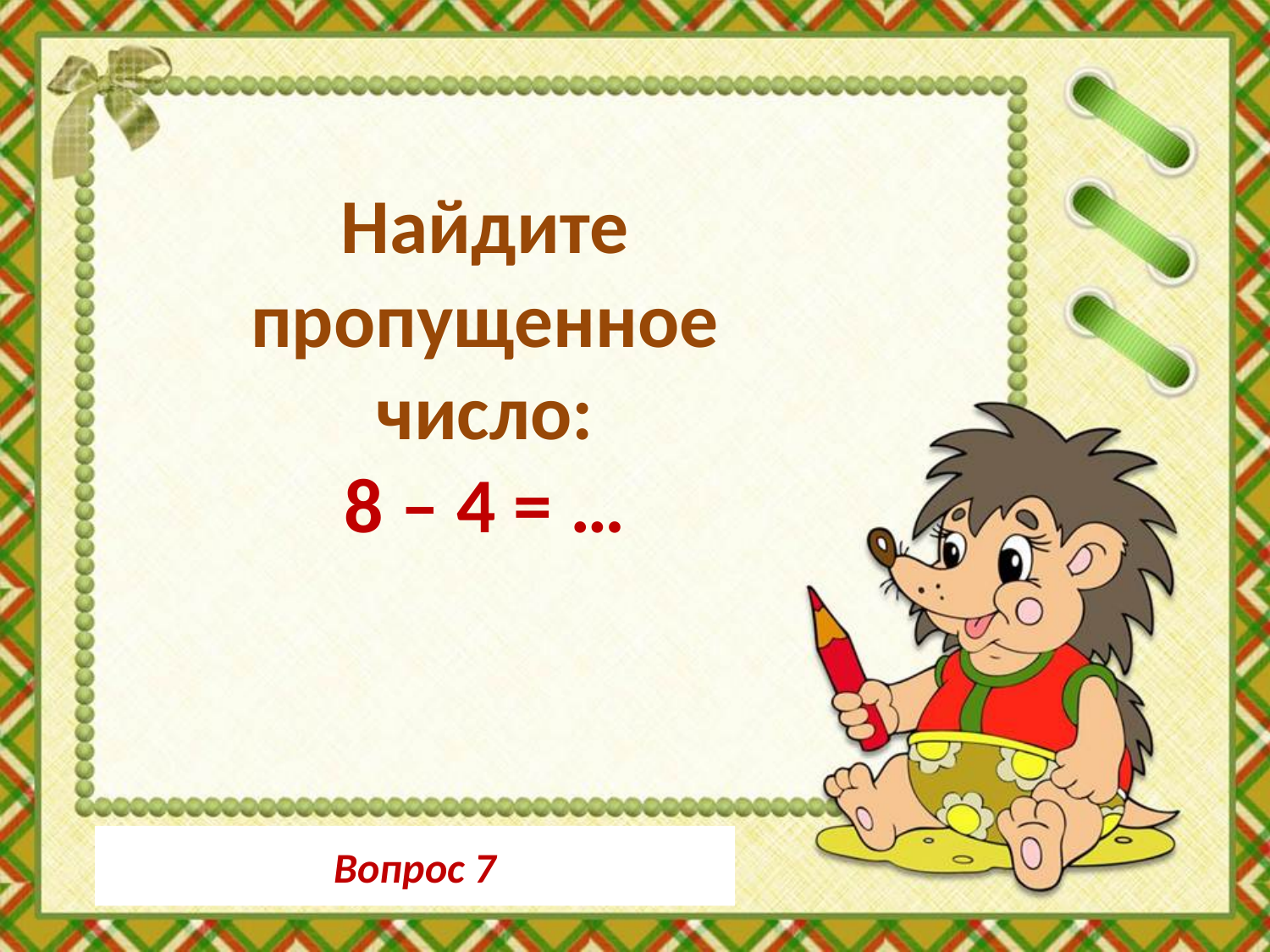

Найдите пропущенное число:
8 – 4 = …
Вопрос 7